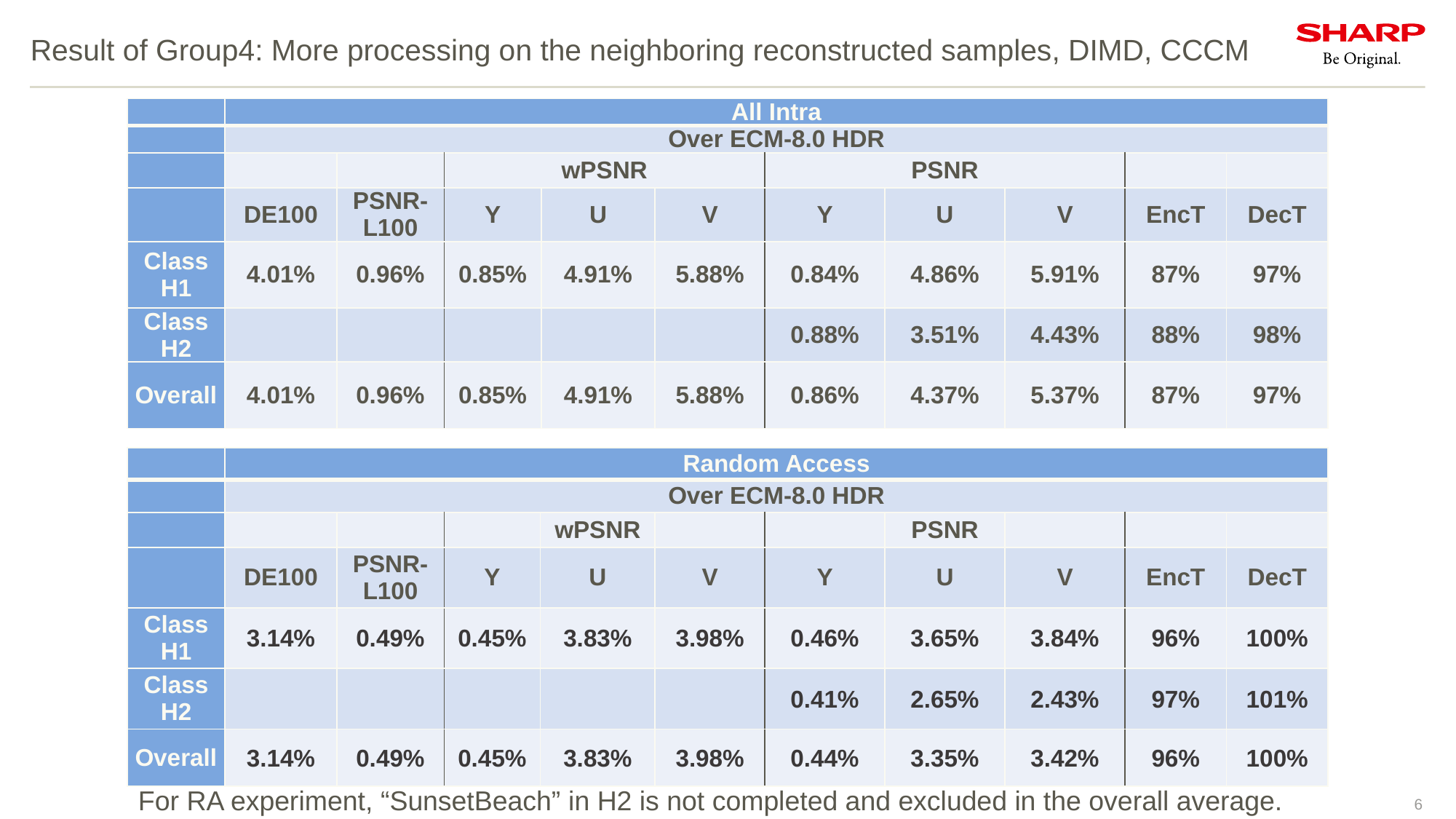

# Result of Group4: More processing on the neighboring reconstructed samples, DIMD, CCCM
|  | All Intra |  |  |  |  |  |  |  |  |  |
| --- | --- | --- | --- | --- | --- | --- | --- | --- | --- | --- |
|  | Over ECM-8.0 HDR |  |  |  |  |  |  |  |  |  |
|  |  |  | wPSNR |  |  | PSNR |  |  |  |  |
|  | DE100 | PSNR-L100 | Y | U | V | Y | U | V | EncT | DecT |
| Class H1 | 4.01% | 0.96% | 0.85% | 4.91% | 5.88% | 0.84% | 4.86% | 5.91% | 87% | 97% |
| Class H2 |  |  |  |  |  | 0.88% | 3.51% | 4.43% | 88% | 98% |
| Overall | 4.01% | 0.96% | 0.85% | 4.91% | 5.88% | 0.86% | 4.37% | 5.37% | 87% | 97% |
|  | Random Access |  |  |  |  |  |  |  |  |  |
| --- | --- | --- | --- | --- | --- | --- | --- | --- | --- | --- |
|  | Over ECM-8.0 HDR |  |  |  |  |  |  |  |  |  |
|  |  |  |  | wPSNR |  |  | PSNR |  |  |  |
|  | DE100 | PSNR-L100 | Y | U | V | Y | U | V | EncT | DecT |
| Class H1 | 3.14% | 0.49% | 0.45% | 3.83% | 3.98% | 0.46% | 3.65% | 3.84% | 96% | 100% |
| Class H2 |  |  |  |  |  | 0.41% | 2.65% | 2.43% | 97% | 101% |
| Overall | 3.14% | 0.49% | 0.45% | 3.83% | 3.98% | 0.44% | 3.35% | 3.42% | 96% | 100% |
For RA experiment, “SunsetBeach” in H2 is not completed and excluded in the overall average.
6